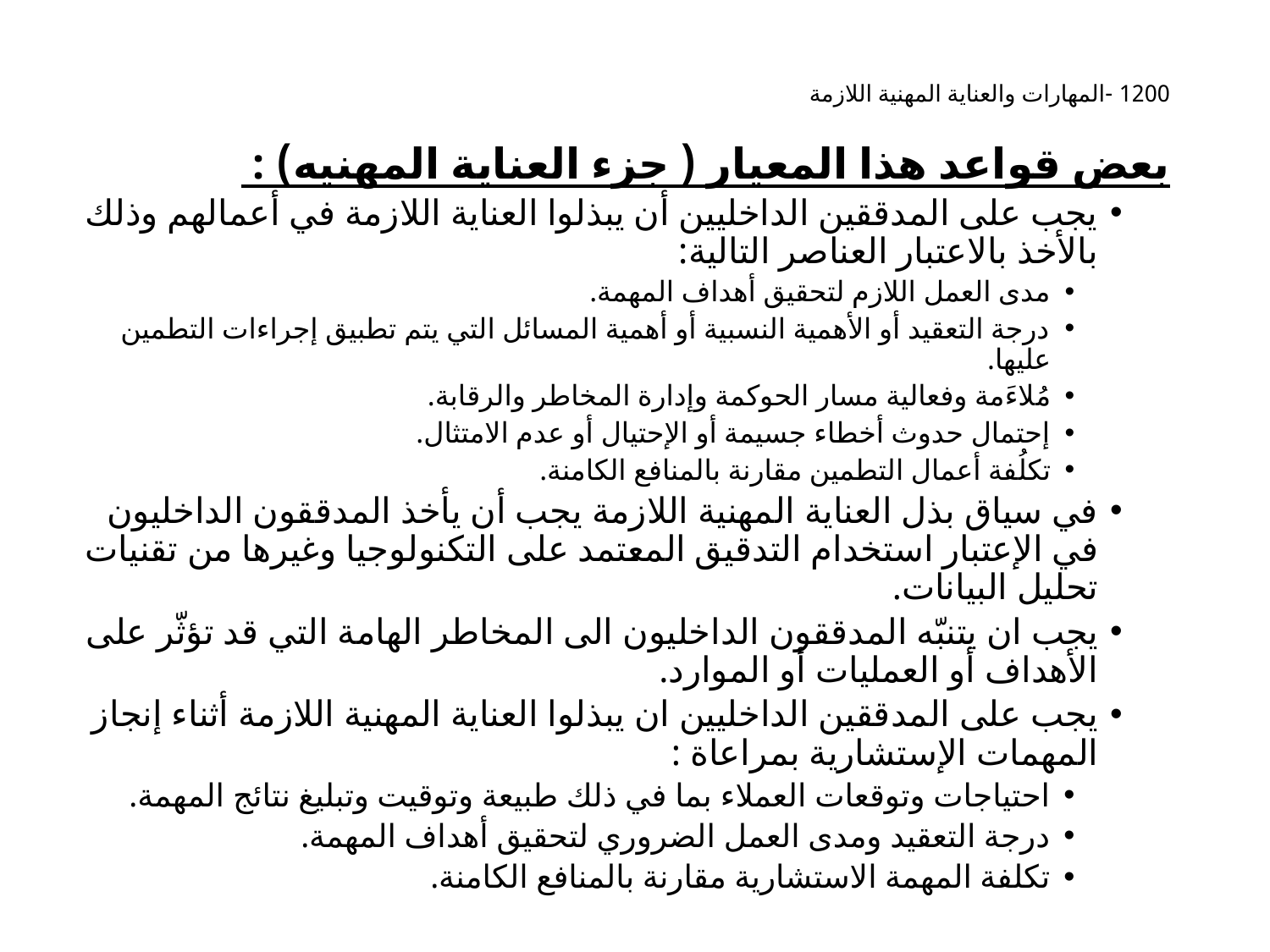

# 1200 -المهارات والعناية المهنية اللازمة
بعض قواعد هذا المعيار ( جزء العناية المهنيه) :
يجب على المدققين الداخليين أن يبذلوا العناية اللازمة في أعمالهم وذلك بالأخذ بالاعتبار العناصر التالية:
مدى العمل اللازم لتحقيق أهداف المهمة.
درجة التعقيد أو الأهمية النسبية أو أهمية المسائل التي يتم تطبيق إجراءات التطمين عليها.
مُلاءَمة وفعالية مسار الحوكمة وإدارة المخاطر والرقابة.
إحتمال حدوث أخطاء جسيمة أو الإحتيال أو عدم الامتثال.
تكلُفة أعمال التطمين مقارنة بالمنافع الكامنة.
في سياق بذل العناية المهنية اللازمة يجب أن يأخذ المدققون الداخليون في الإعتبار استخدام التدقيق المعتمد على التكنولوجيا وغيرها من تقنيات تحليل البيانات.
يجب ان يتنبّه المدققون الداخليون الى المخاطر الهامة التي قد تؤثّر على الأهداف أو العمليات أو الموارد.
يجب على المدققين الداخليين ان يبذلوا العناية المهنية اللازمة أثناء إنجاز المهمات الإستشارية بمراعاة :
احتياجات وتوقعات العملاء بما في ذلك طبيعة وتوقيت وتبليغ نتائج المهمة.
درجة التعقيد ومدى العمل الضروري لتحقيق أهداف المهمة.
تكلفة المهمة الاستشارية مقارنة بالمنافع الكامنة.